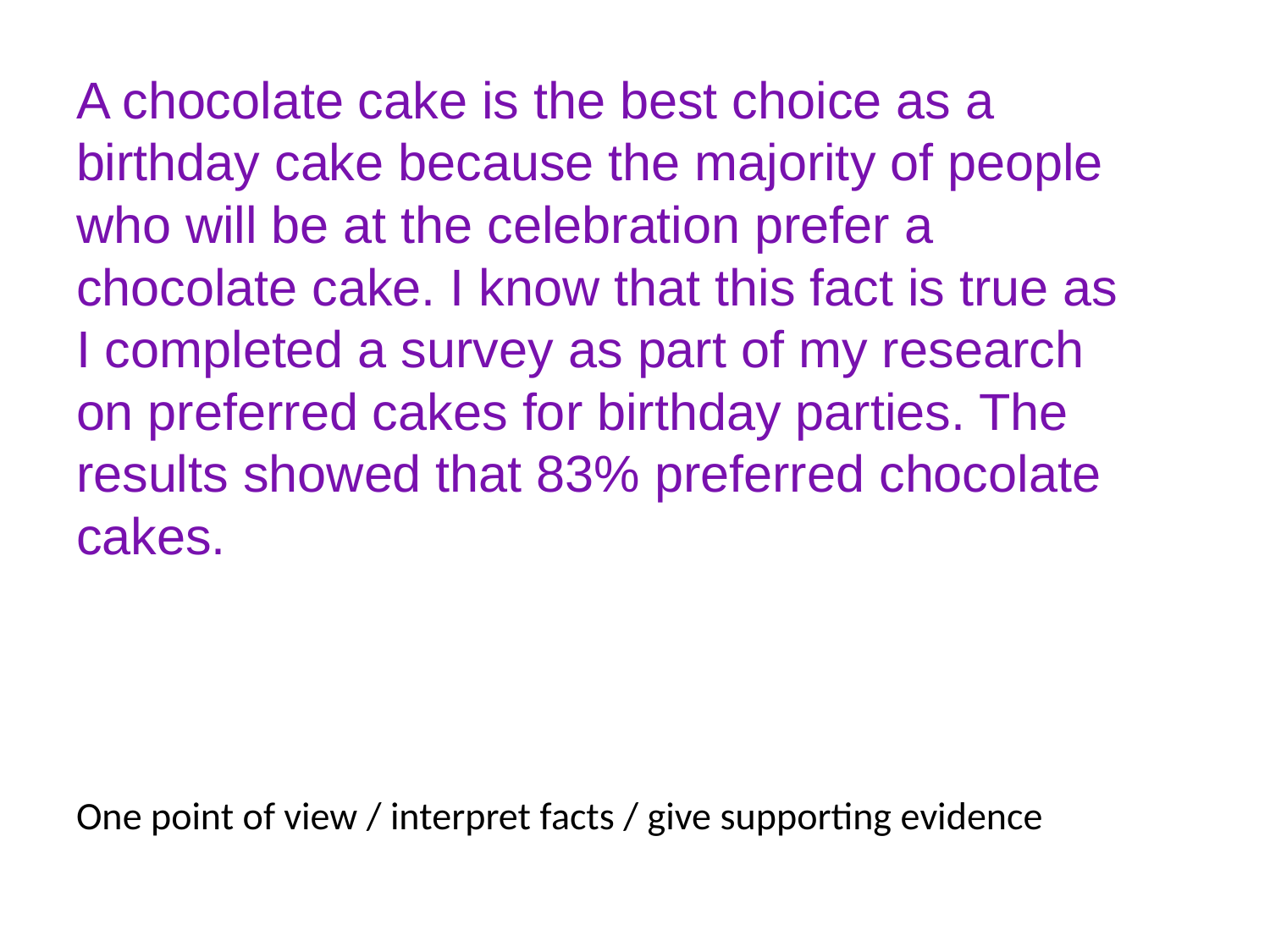

A chocolate cake is the best choice as a birthday cake because the majority of people who will be at the celebration prefer a chocolate cake. I know that this fact is true as I completed a survey as part of my research on preferred cakes for birthday parties. The results showed that 83% preferred chocolate cakes.

One point of view / interpret facts / give supporting evidence